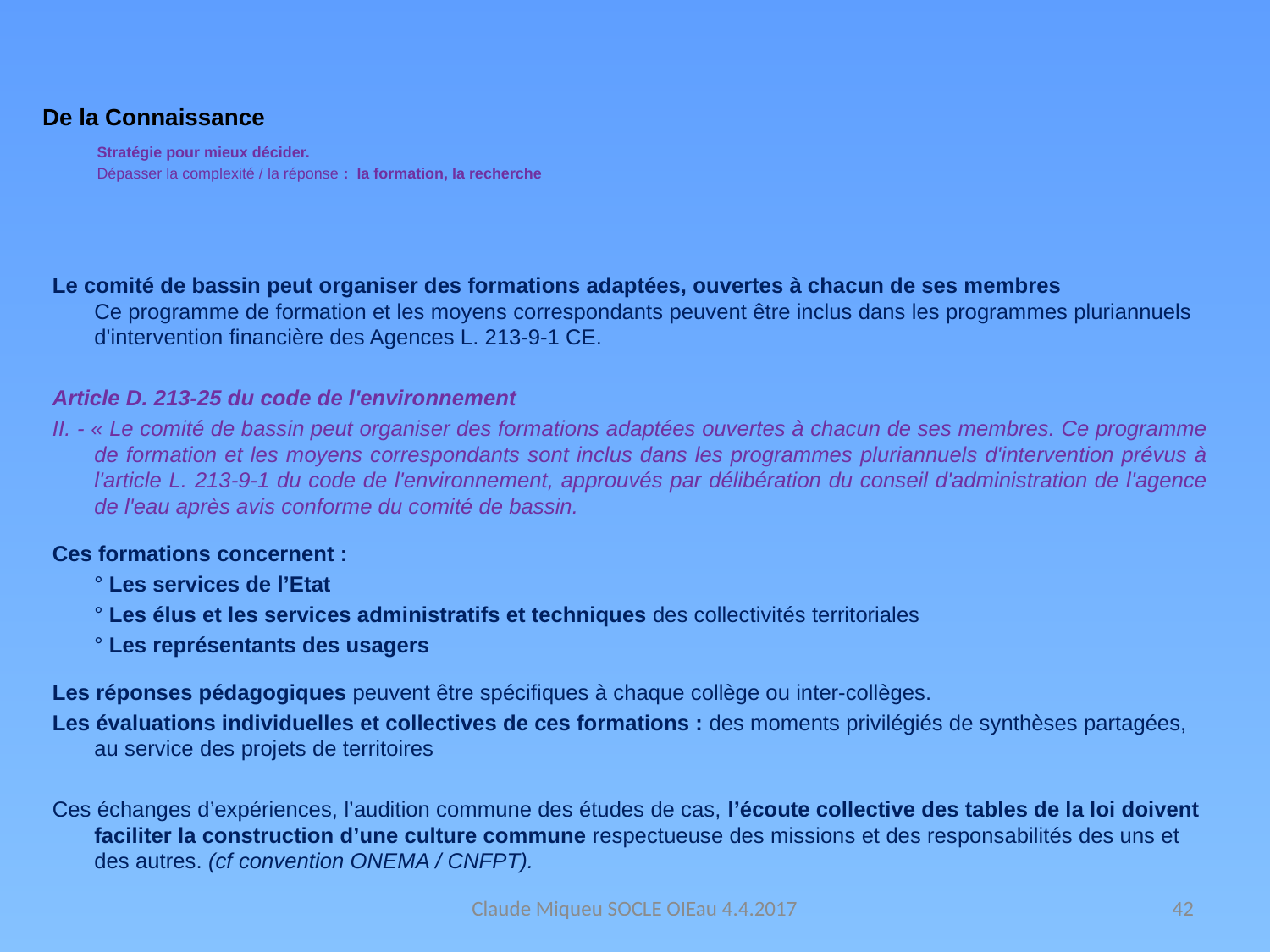

# De la Connaissance Stratégie pour mieux décider. Dépasser la complexité / la réponse :  la formation, la recherche

Le comité de bassin peut organiser des formations adaptées, ouvertes à chacun de ses membres
Ce programme de formation et les moyens correspondants peuvent être inclus dans les programmes pluriannuels d'intervention financière des Agences L. 213-9-1 CE.

Article D. 213-25 du code de l'environnement
II. - « Le comité de bassin peut organiser des formations adaptées ouvertes à chacun de ses membres. Ce programme de formation et les moyens correspondants sont inclus dans les programmes pluriannuels d'intervention prévus à l'article L. 213-9-1 du code de l'environnement, approuvés par délibération du conseil d'administration de l'agence de l'eau après avis conforme du comité de bassin.

Ces formations concernent :
	° Les services de l’Etat
	° Les élus et les services administratifs et techniques des collectivités territoriales
	° Les représentants des usagers

Les réponses pédagogiques peuvent être spécifiques à chaque collège ou inter-collèges.
Les évaluations individuelles et collectives de ces formations : des moments privilégiés de synthèses partagées, au service des projets de territoires

Ces échanges d’expériences, l’audition commune des études de cas, l’écoute collective des tables de la loi doivent  faciliter la construction d’une culture commune respectueuse des missions et des responsabilités des uns et des autres. (cf convention ONEMA / CNFPT).

Claude Miqueu SOCLE OIEau 4.4.2017
42